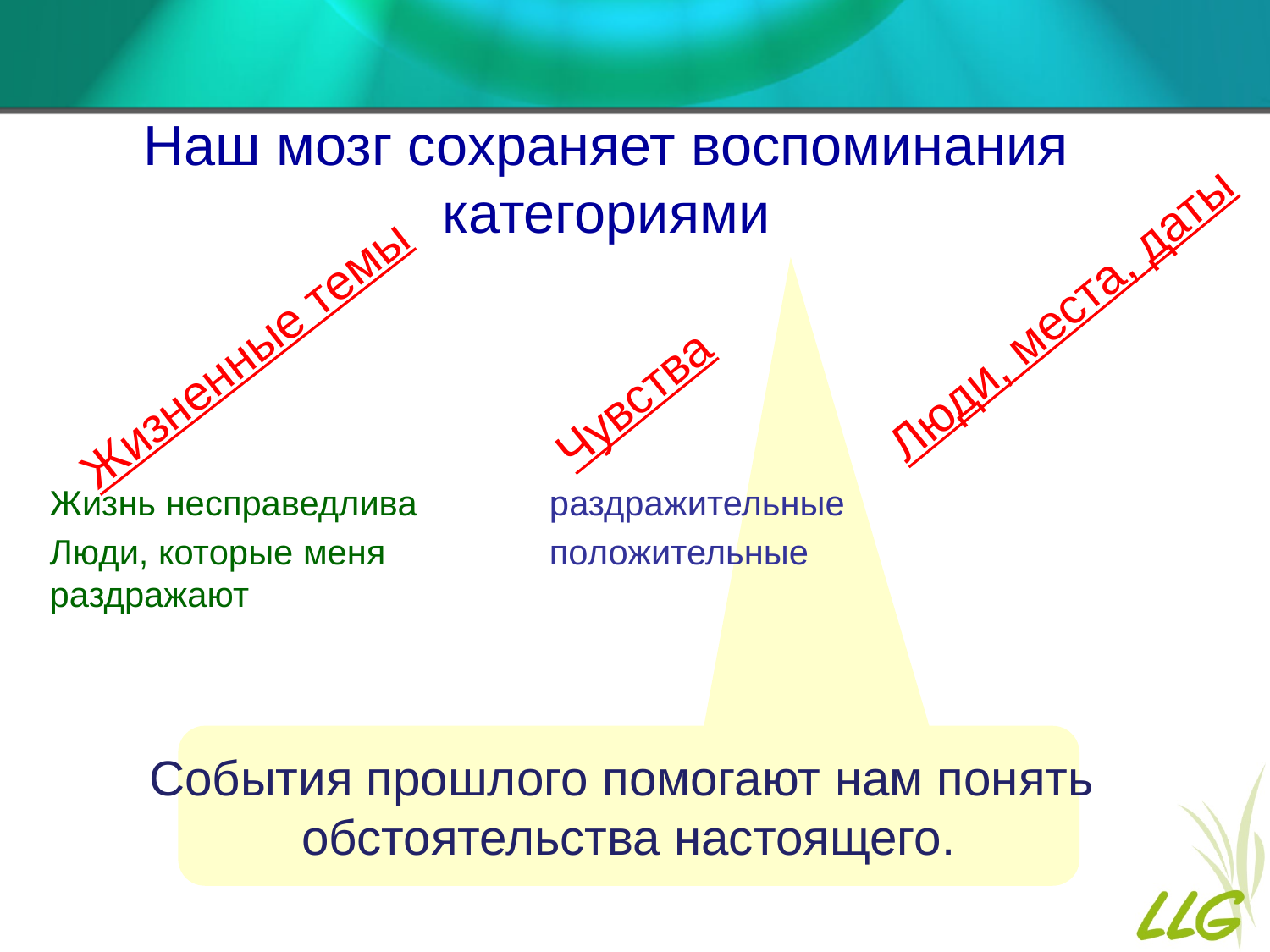

Наш мозг сохраняет воспоминания категориями
Люди, места, даты
Жизненные темы
Чувства
Жизнь несправедлива
Люди, которые меня раздражают
раздражительные
положительные
События прошлого помогают нам понять
обстоятельства настоящего.